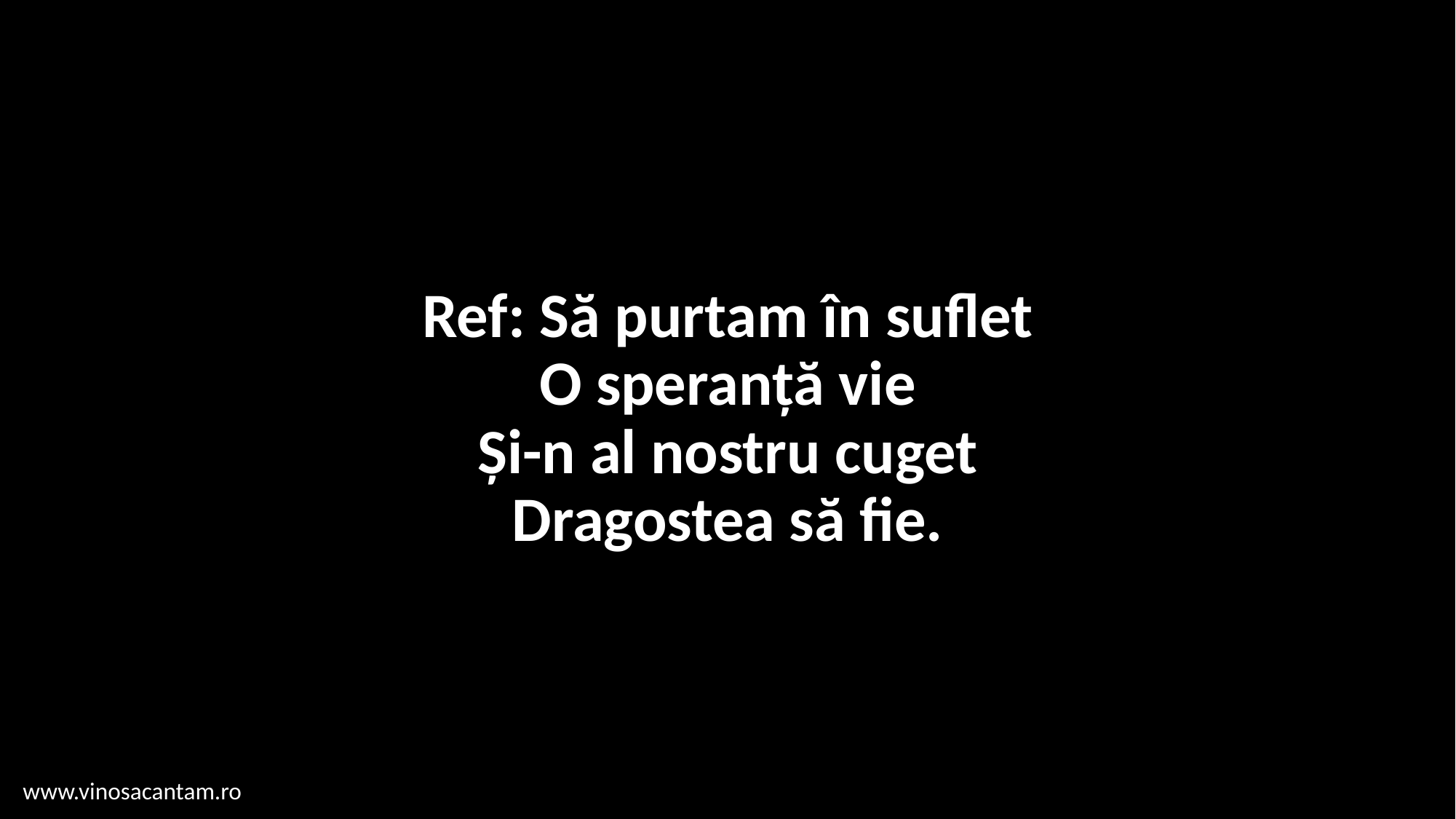

# Ref: Să purtam în suflet O speranță vie Și-n al nostru cuget Dragostea să fie.
www.vinosacantam.ro